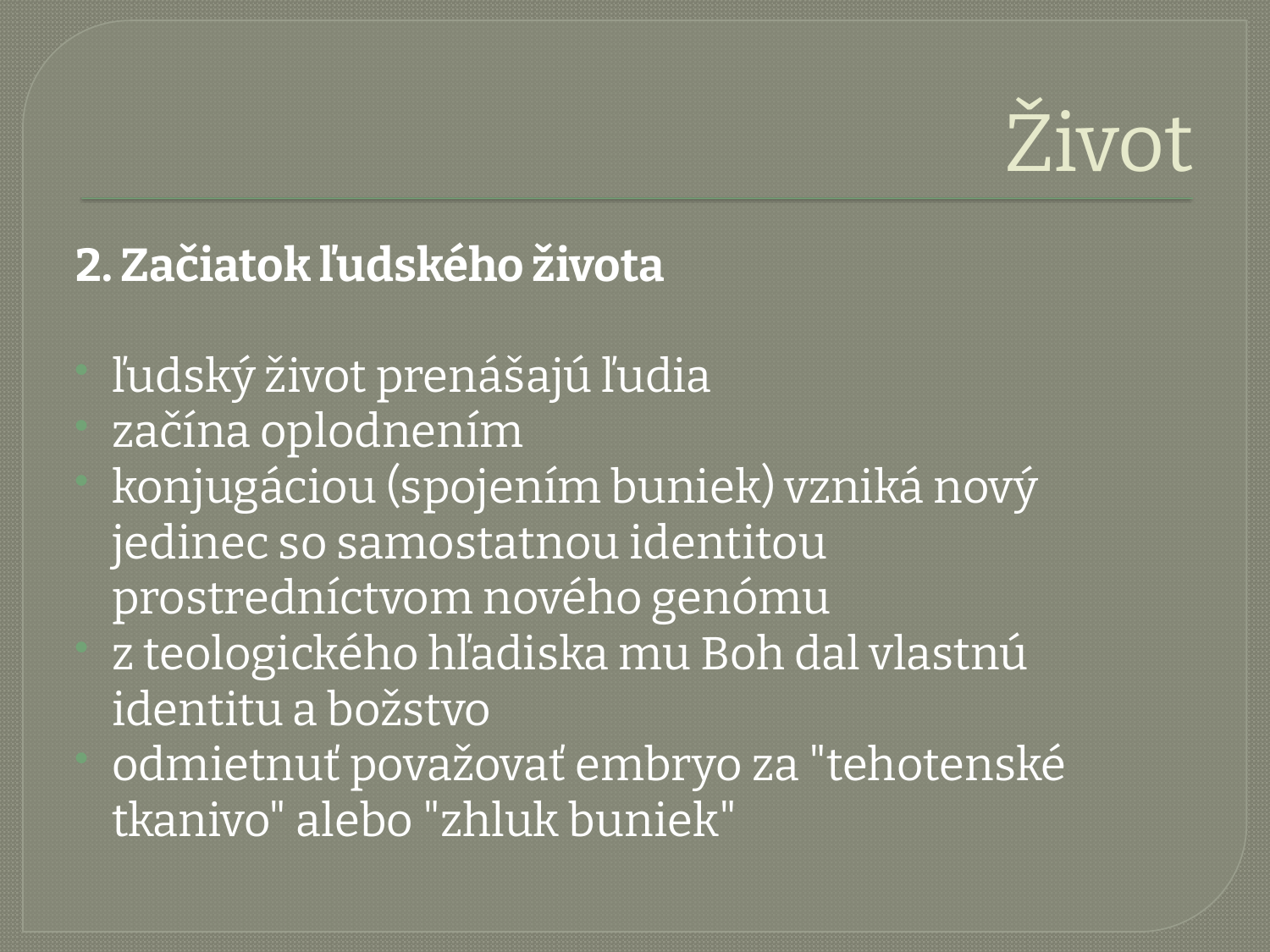

# Život
2. Začiatok ľudského života

ľudský život prenášajú ľudia
začína oplodnením
konjugáciou (spojením buniek) vzniká nový jedinec so samostatnou identitou prostredníctvom nového genómu
z teologického hľadiska mu Boh dal vlastnú identitu a božstvo
odmietnuť považovať embryo za "tehotenské tkanivo" alebo "zhluk buniek"